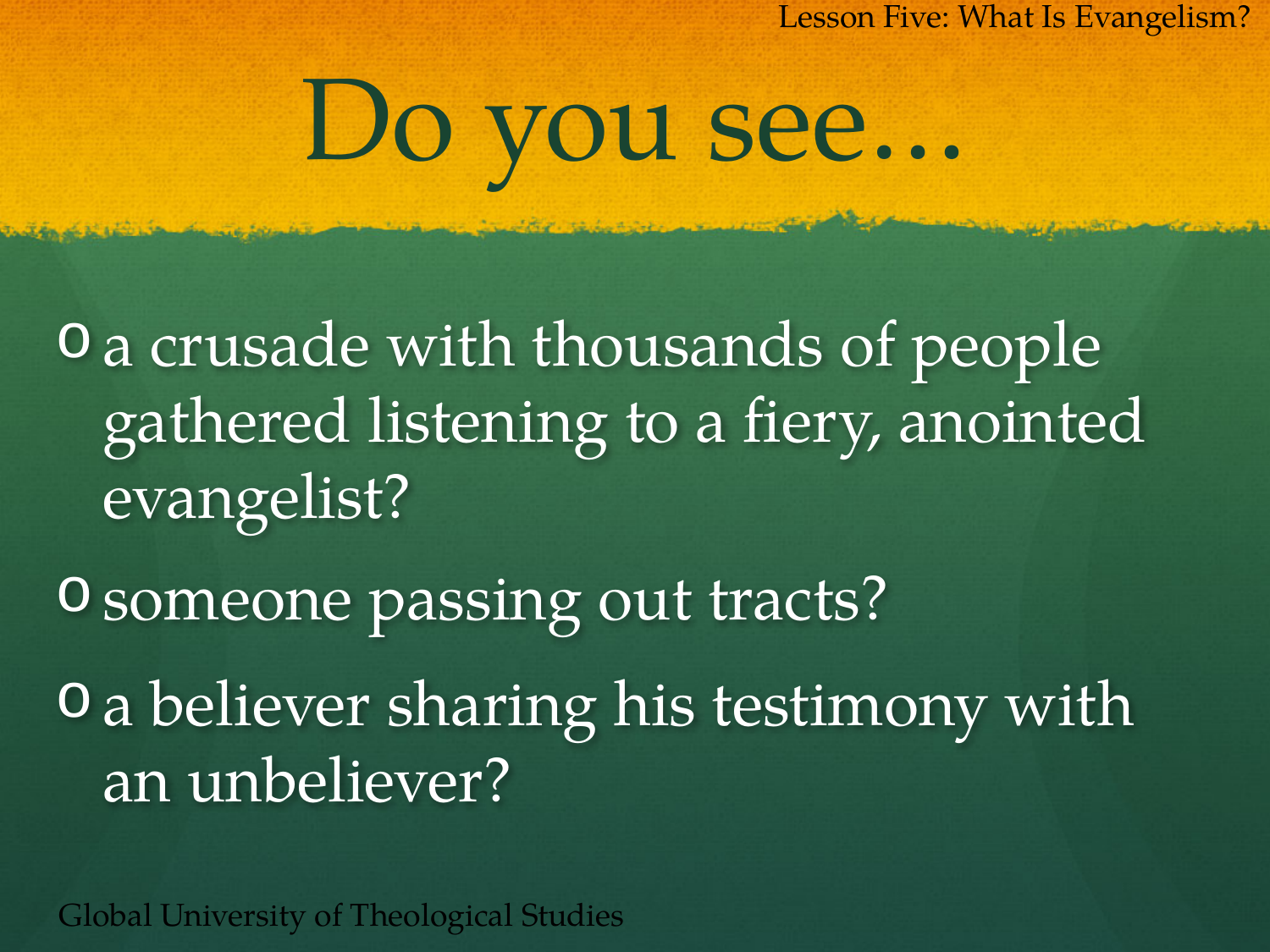

Lesson Five: What Is Evangelism?

# Do you see…
a crusade with thousands of people gathered listening to a fiery, anointed evangelist?
someone passing out tracts?
a believer sharing his testimony with an unbeliever?
Global University of Theological Studies